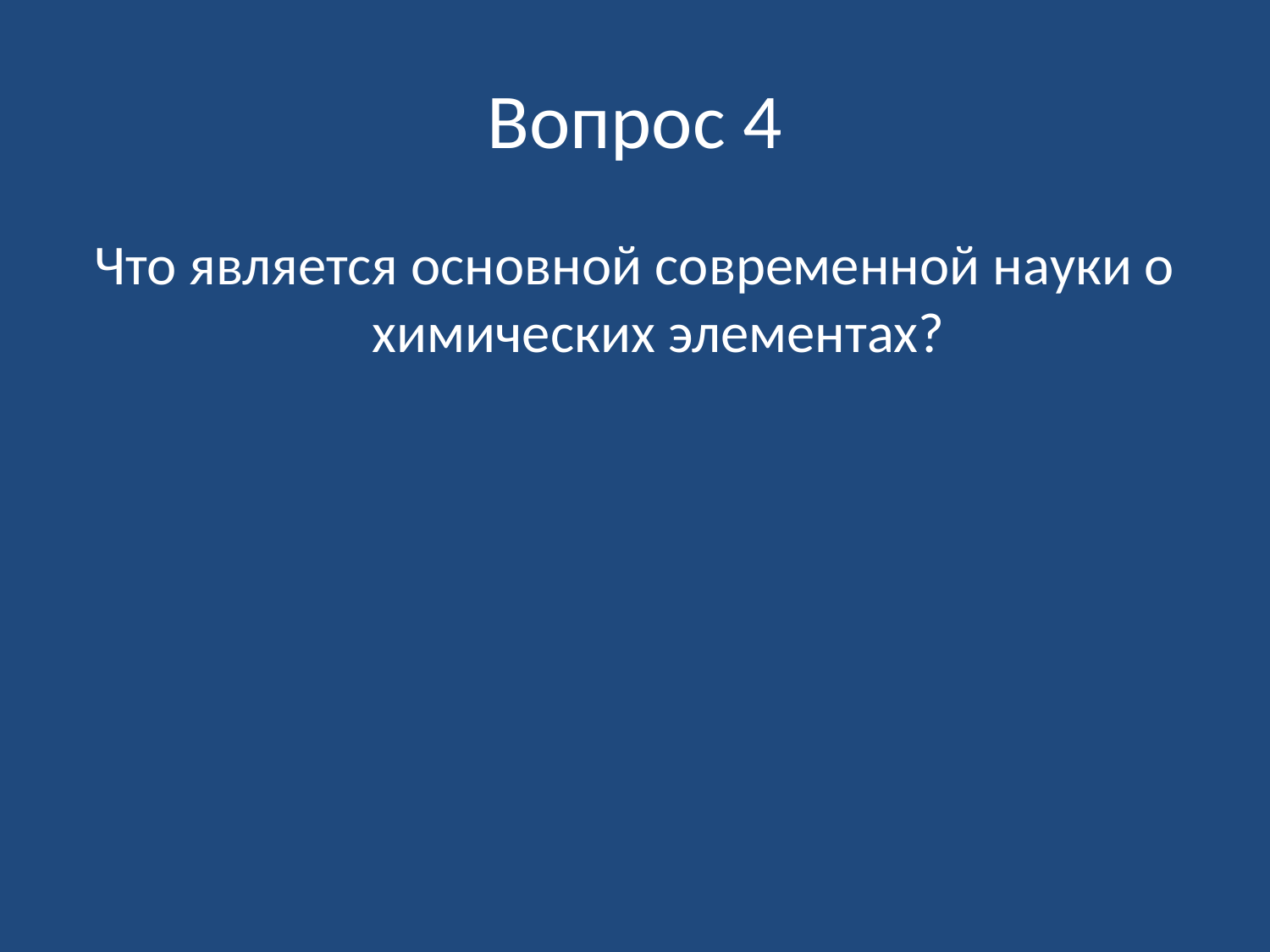

# Вопрос 4
Что является основной современной науки о химических элементах?